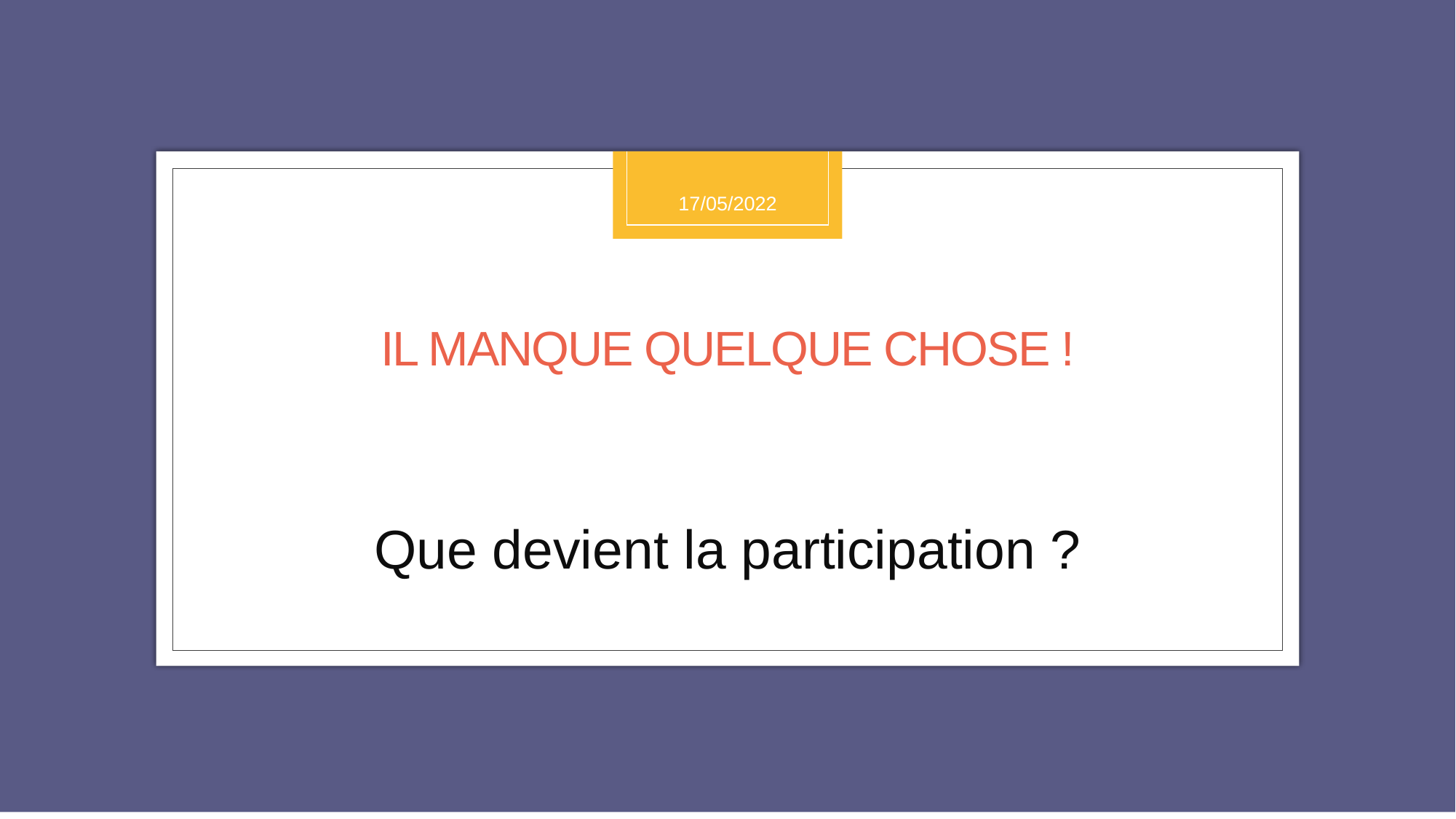

17/05/2022
# Il manque quelque chose !
Que devient la participation ?